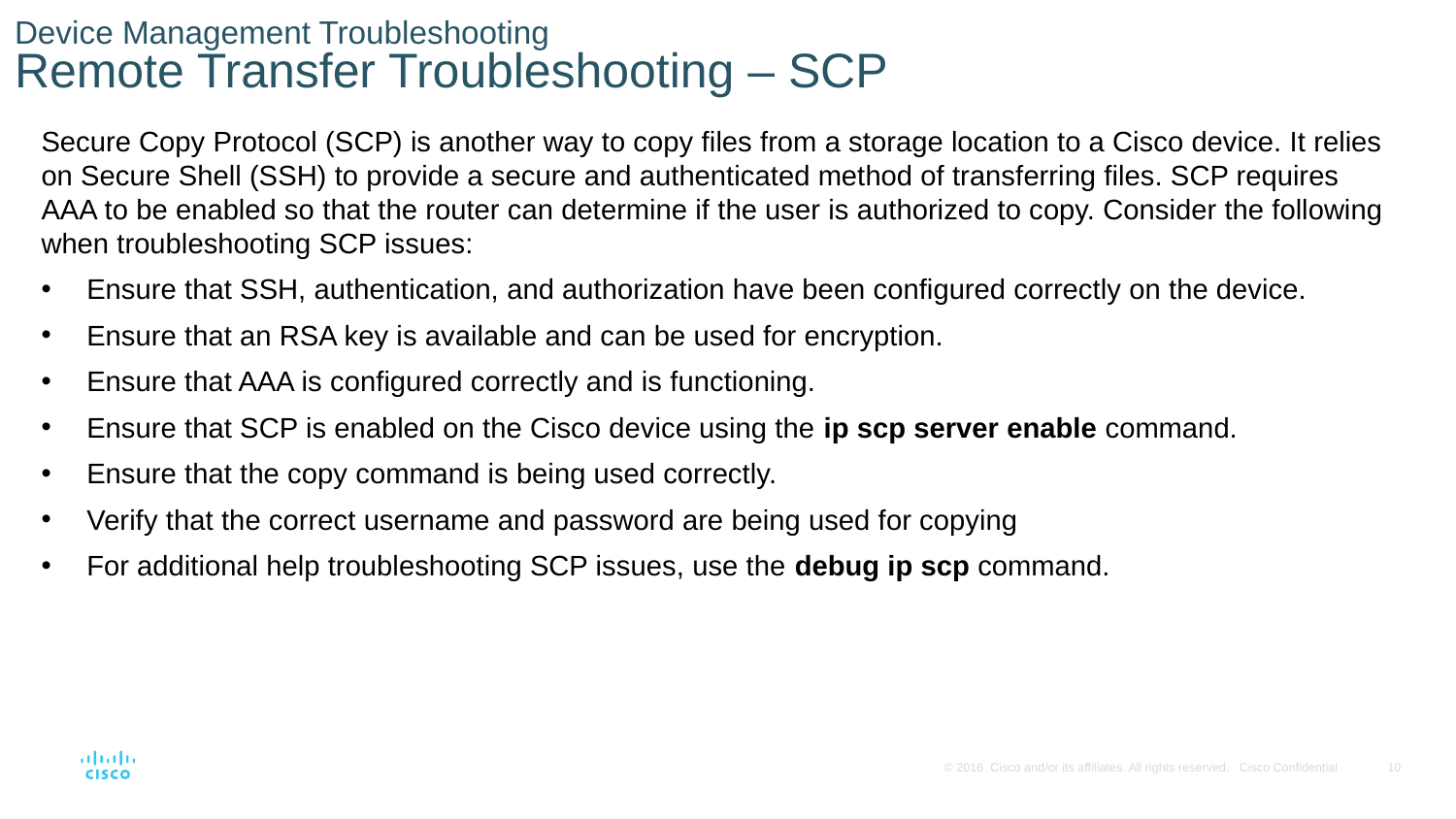

# Device Management Troubleshooting Remote Transfer Troubleshooting – SCP
Secure Copy Protocol (SCP) is another way to copy files from a storage location to a Cisco device. It relies on Secure Shell (SSH) to provide a secure and authenticated method of transferring files. SCP requires AAA to be enabled so that the router can determine if the user is authorized to copy. Consider the following when troubleshooting SCP issues:
Ensure that SSH, authentication, and authorization have been configured correctly on the device.
Ensure that an RSA key is available and can be used for encryption.
Ensure that AAA is configured correctly and is functioning.
Ensure that SCP is enabled on the Cisco device using the ip scp server enable command.
Ensure that the copy command is being used correctly.
Verify that the correct username and password are being used for copying
For additional help troubleshooting SCP issues, use the debug ip scp command.